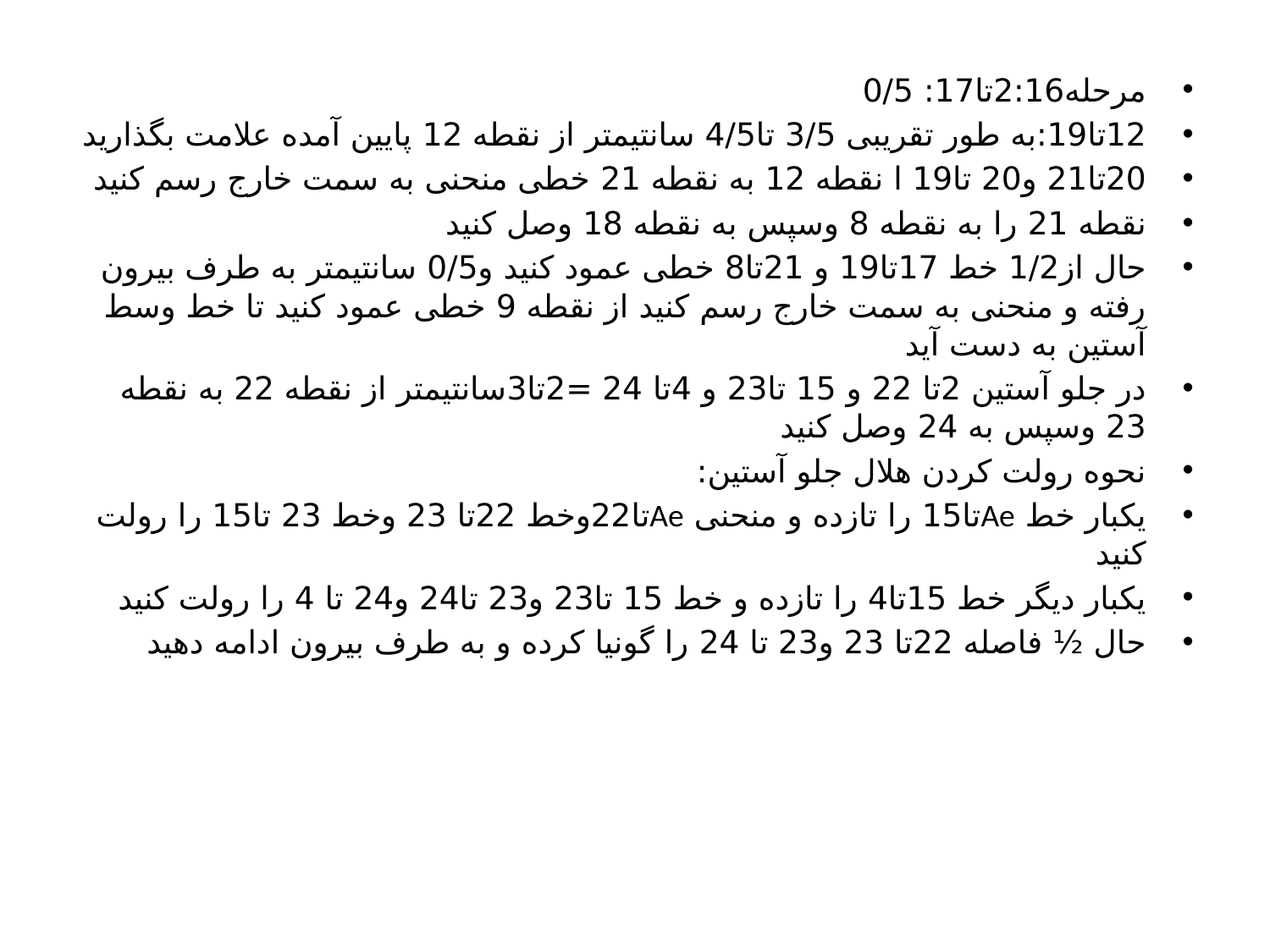

مرحله2:16تا17: 0/5
12تا19:به طور تقریبی 3/5 تا4/5 سانتیمتر از نقطه 12 پایین آمده علامت بگذارید
20تا21 و20 تا19 ا نقطه 12 به نقطه 21 خطی منحنی به سمت خارج رسم کنید
نقطه 21 را به نقطه 8 وسپس به نقطه 18 وصل کنید
حال از1/2 خط 17تا19 و 21تا8 خطی عمود کنید و0/5 سانتیمتر به طرف بیرون رفته و منحنی به سمت خارج رسم کنید از نقطه 9 خطی عمود کنید تا خط وسط آستین به دست آید
در جلو آستین 2تا 22 و 15 تا23 و 4تا 24 =2تا3سانتیمتر از نقطه 22 به نقطه 23 وسپس به 24 وصل کنید
نحوه رولت کردن هلال جلو آستین:
یکبار خط Aeتا15 را تازده و منحنی Aeتا22وخط 22تا 23 وخط 23 تا15 را رولت کنید
یکبار دیگر خط 15تا4 را تازده و خط 15 تا23 و23 تا24 و24 تا 4 را رولت کنید
حال ½ فاصله 22تا 23 و23 تا 24 را گونیا کرده و به طرف بیرون ادامه دهید